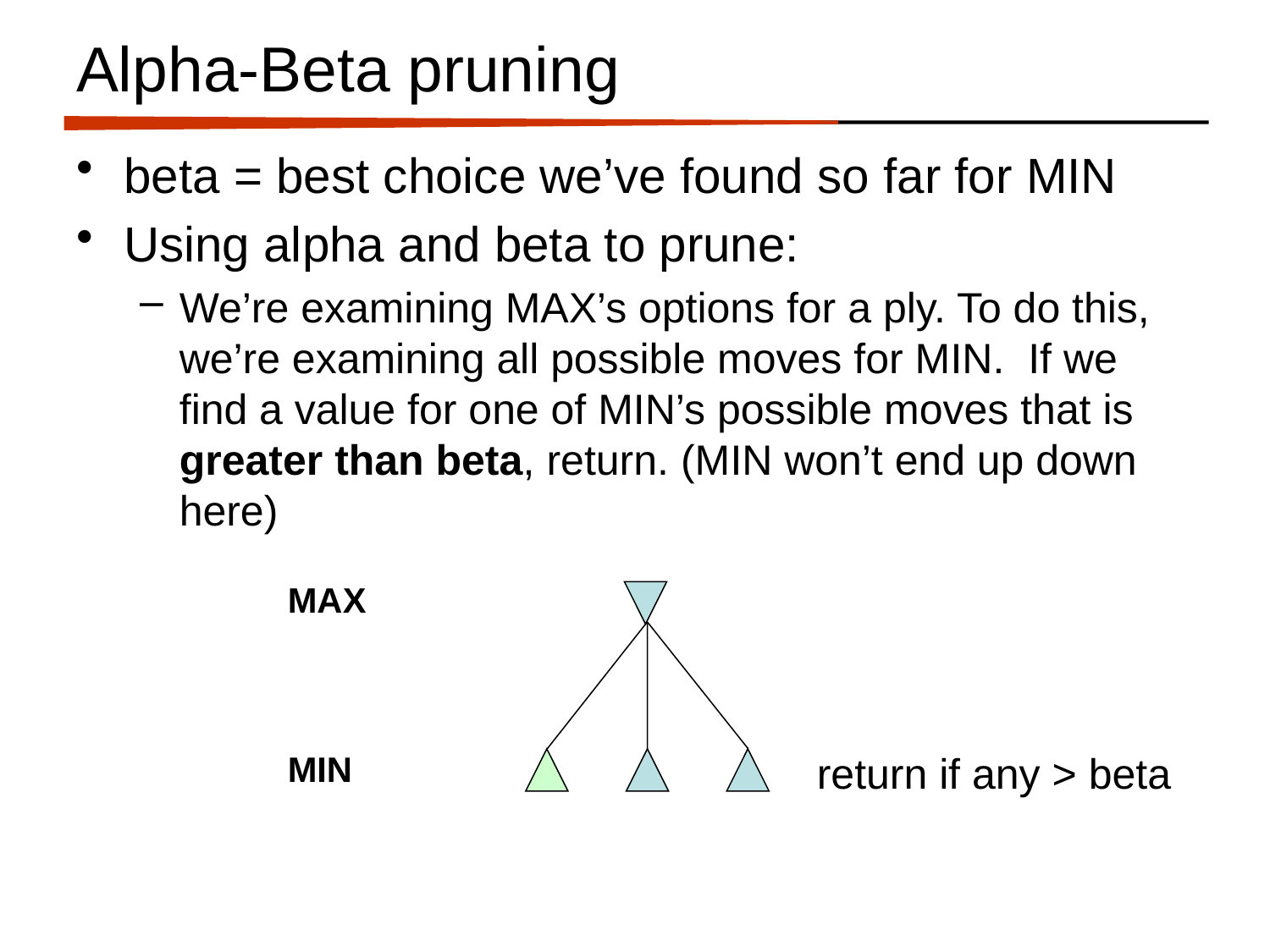

# Alpha-Beta pruning
beta = best choice we’ve found so far for MIN
Using alpha and beta to prune:
We’re examining MAX’s options for a ply. To do this, we’re examining all possible moves for MIN.  If we find a value for one of MIN’s possible moves that is greater than beta, return. (MIN won’t end up down  here)

MAX

MIN
return if any > beta